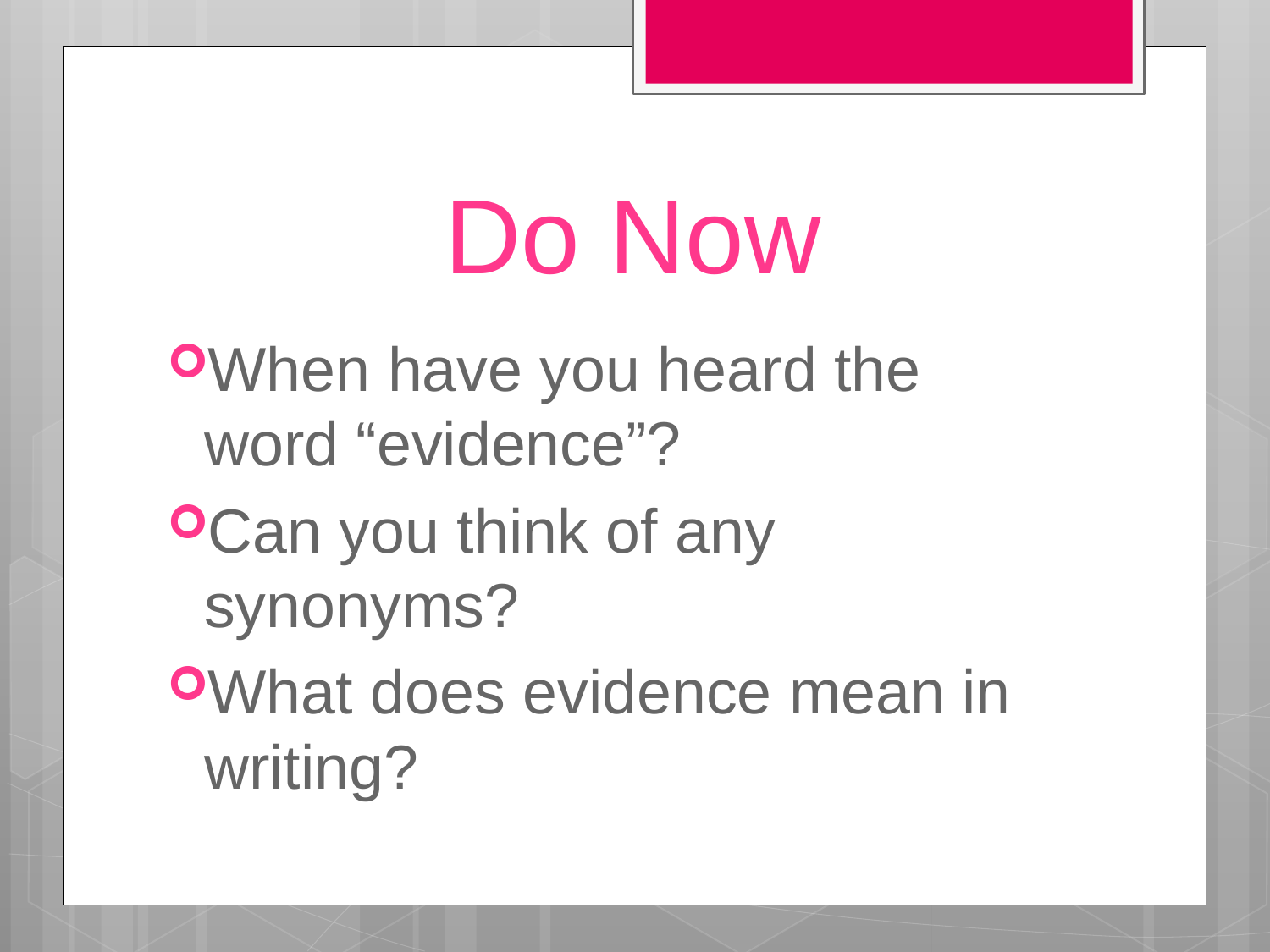

# Do Now
When have you heard the word “evidence”?
Can you think of any synonyms?
What does evidence mean in writing?